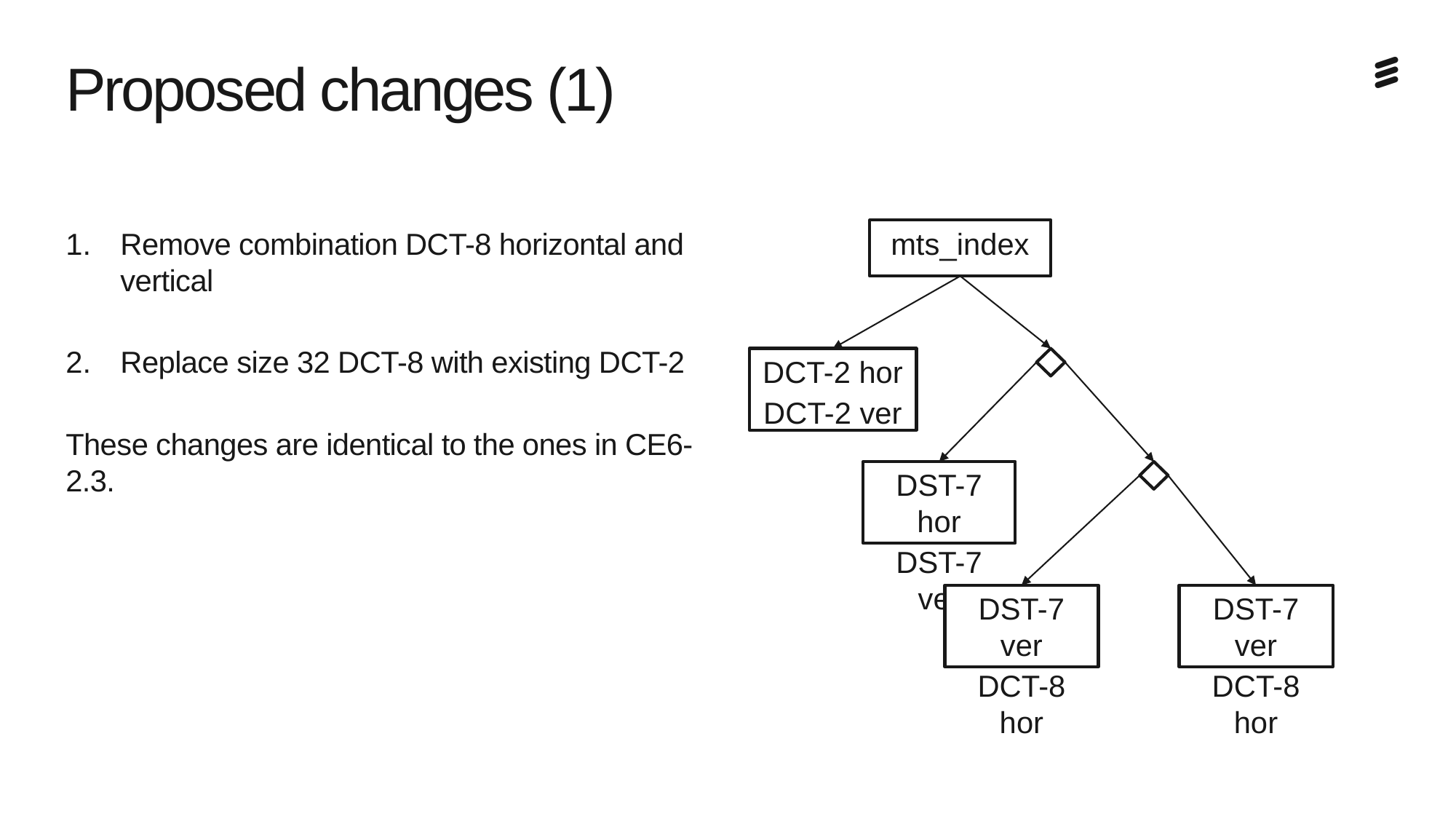

# Proposed changes (1)
mts_index
DCT-2 hor
DCT-2 ver

DST-7 hor
DST-7 ver

DST-7 ver
DCT-8 hor
DST-7 ver
DCT-8 hor
Remove combination DCT-8 horizontal and vertical

Replace size 32 DCT-8 with existing DCT-2

These changes are identical to the ones in CE6-2.3.